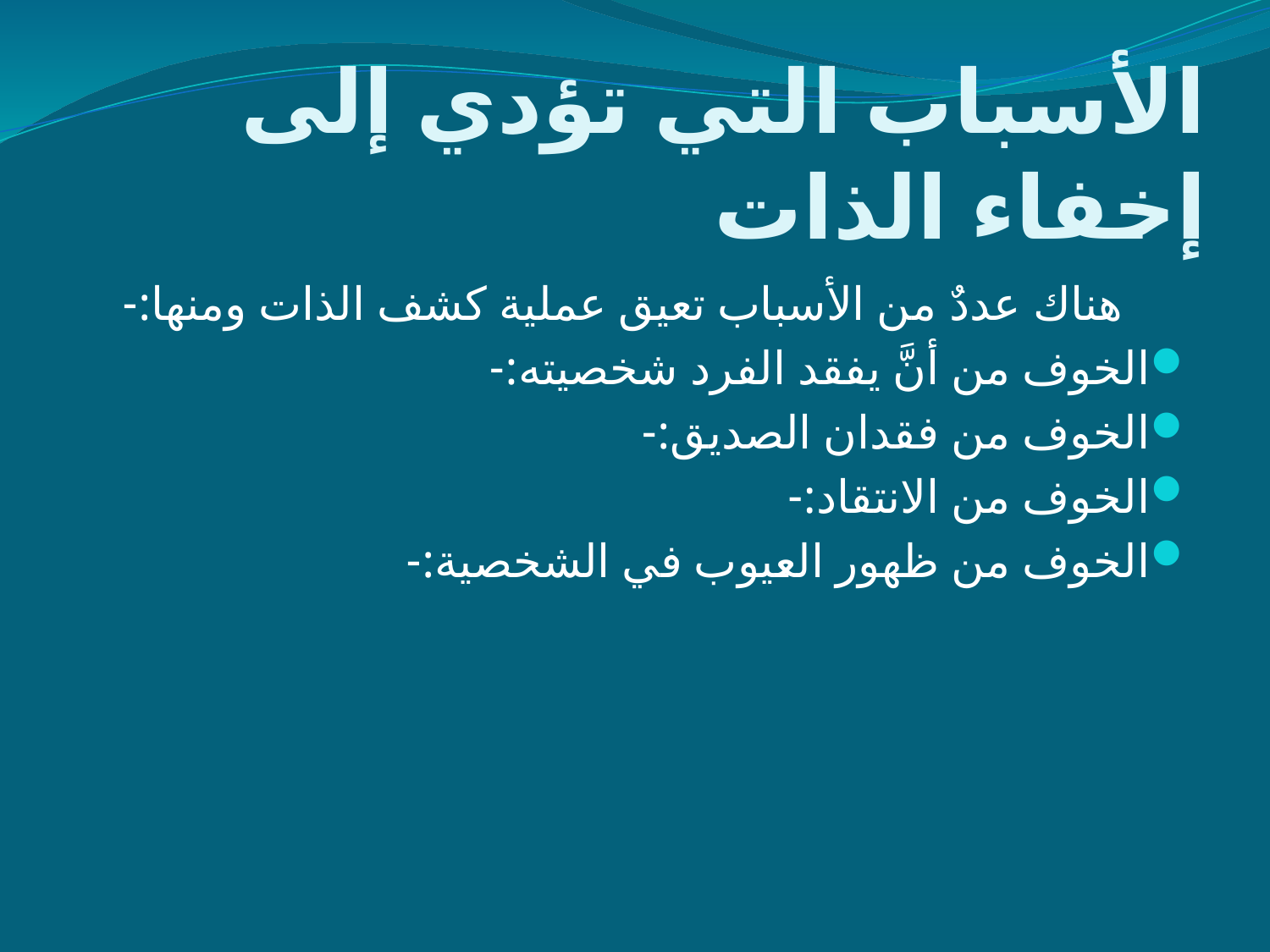

# الأسباب التي تؤدي إلى إخفاء الذات
      هناك عددٌ من الأسباب تعيق عملية كشف الذات ومنها:-
الخوف من أنَّ يفقد الفرد شخصيته:-
الخوف من فقدان الصديق:-
الخوف من الانتقاد:-
الخوف من ظهور العيوب في الشخصية:-